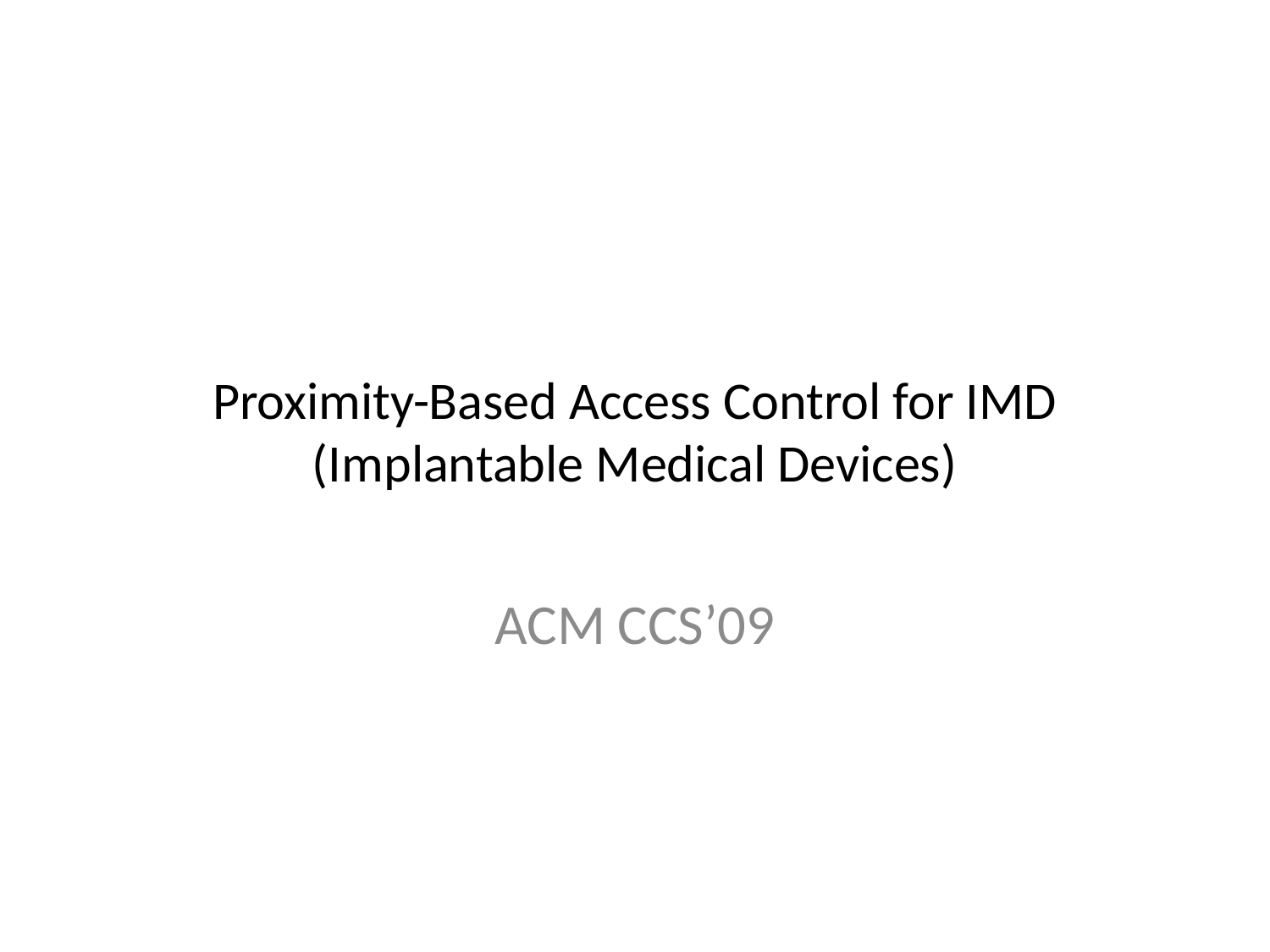

# Proximity-Based Access Control for IMD (Implantable Medical Devices)
ACM CCS’09